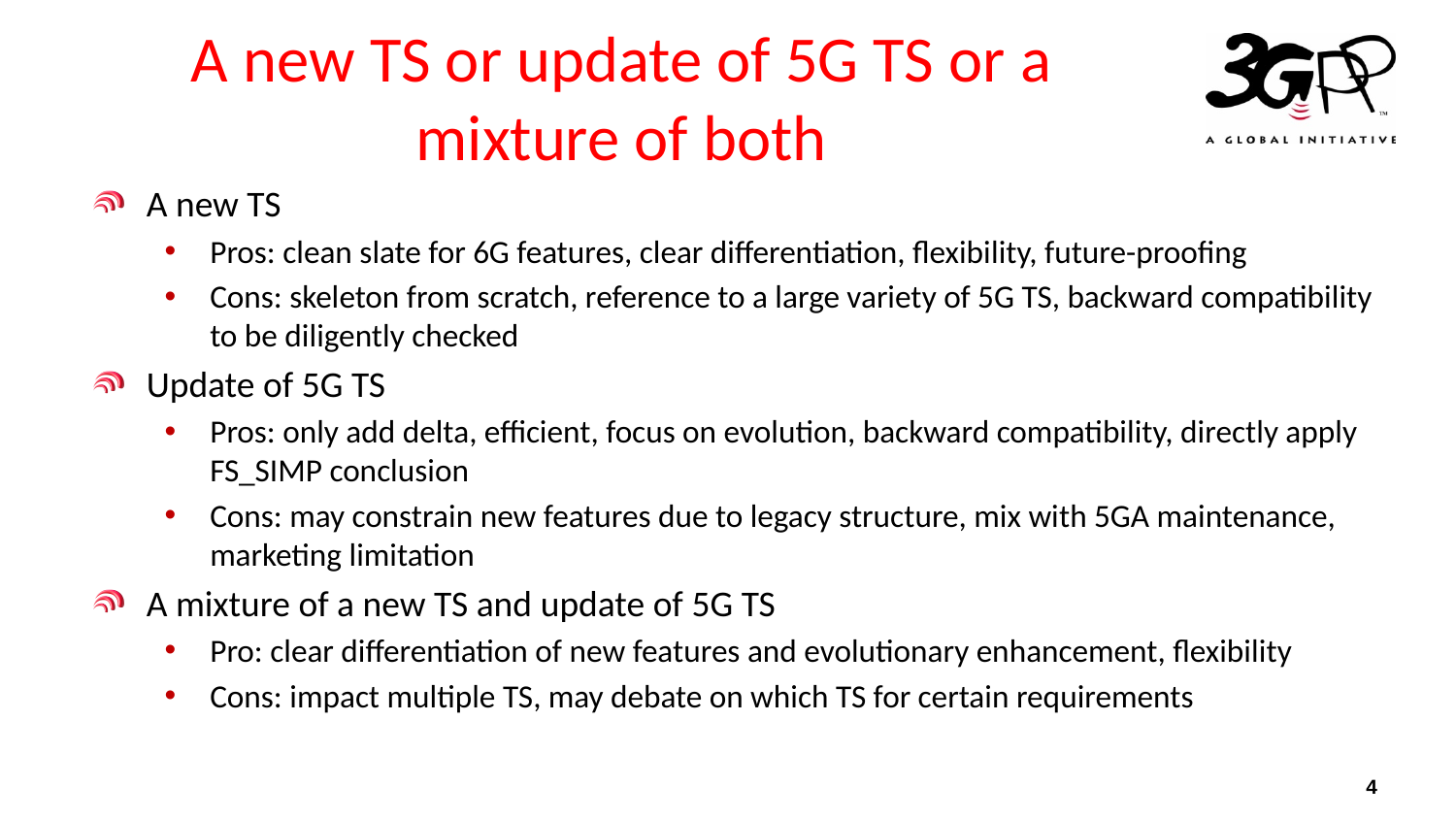

# A new TS or update of 5G TS or a mixture of both
A new TS
Pros: clean slate for 6G features, clear differentiation, flexibility, future-proofing
Cons: skeleton from scratch, reference to a large variety of 5G TS, backward compatibility to be diligently checked
Update of 5G TS
Pros: only add delta, efficient, focus on evolution, backward compatibility, directly apply FS_SIMP conclusion
Cons: may constrain new features due to legacy structure, mix with 5GA maintenance, marketing limitation
A mixture of a new TS and update of 5G TS
Pro: clear differentiation of new features and evolutionary enhancement, flexibility
Cons: impact multiple TS, may debate on which TS for certain requirements